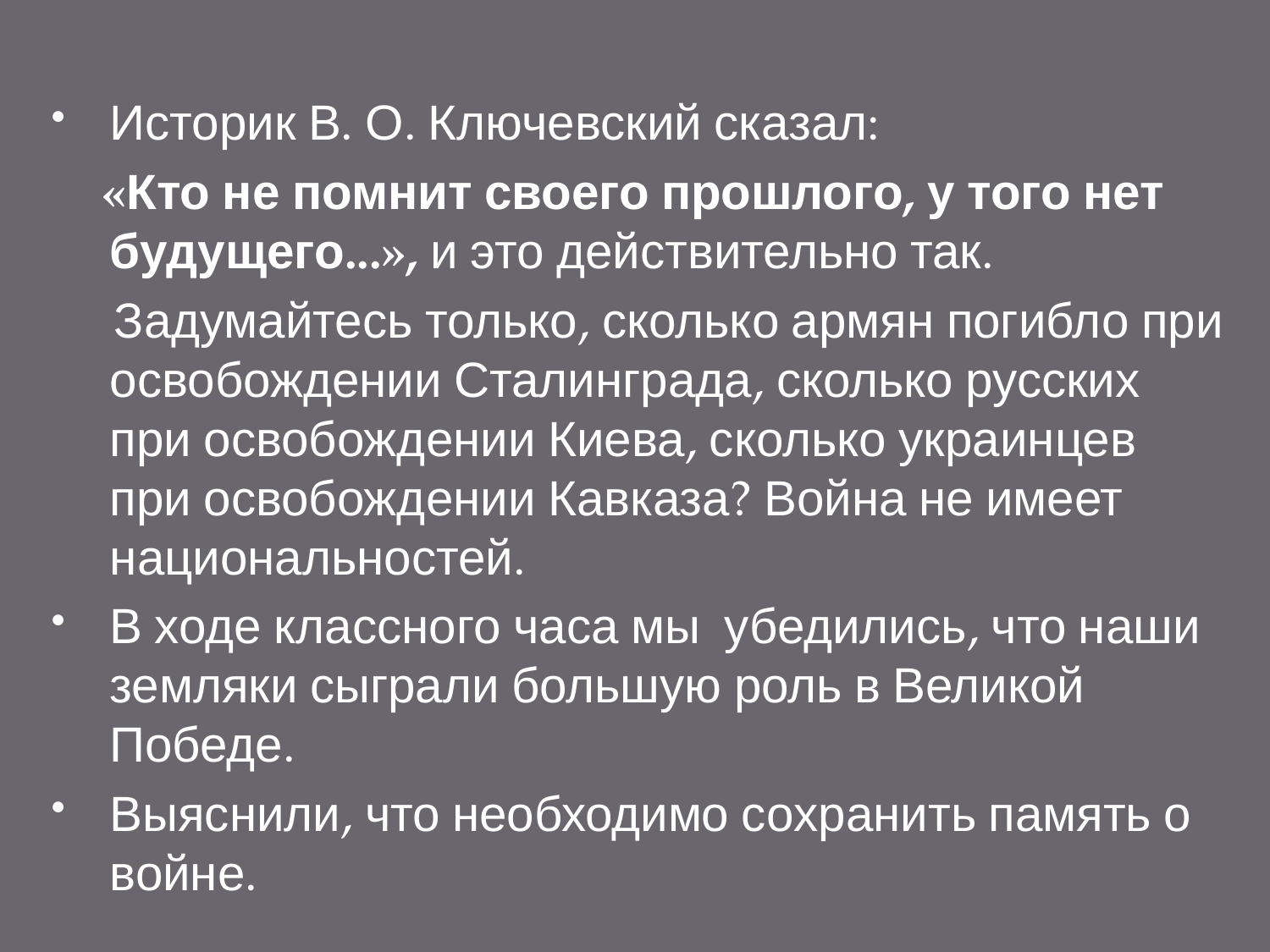

Историк В. О. Ключевский сказал:
    «Кто не помнит своего прошлого, у того нет будущего...», и это действительно так.
     Задумайтесь только, сколько армян погибло при освобождении Сталинграда, сколько русских при освобождении Киева, сколько украинцев при освобождении Кавказа? Война не имеет национальностей.
В ходе классного часа мы  убедились, что наши земляки сыграли большую роль в Великой Победе.
Выяснили, что необходимо сохранить память о войне.